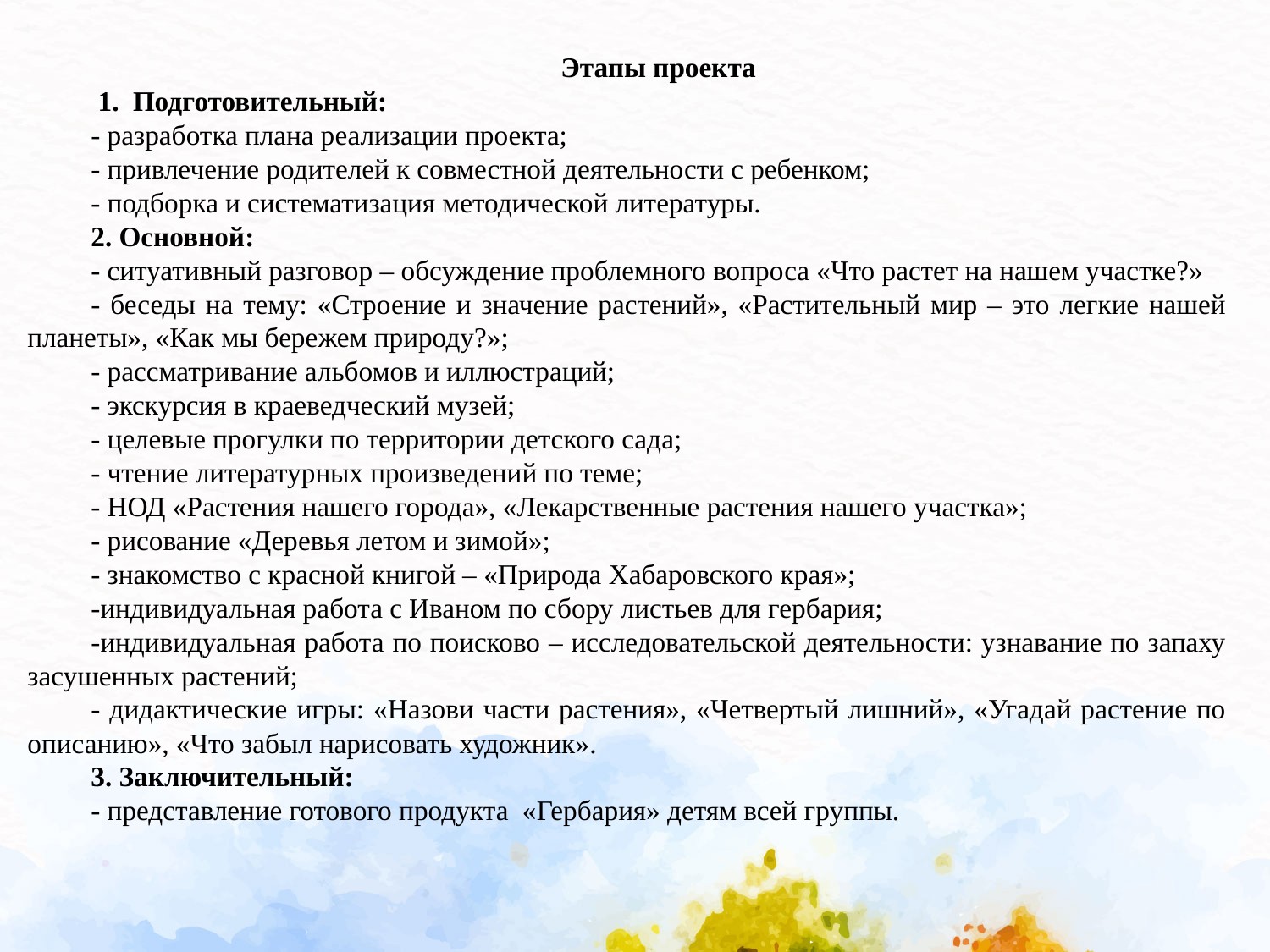

Этапы проекта
 1.  Подготовительный:
- разработка плана реализации проекта;
- привлечение родителей к совместной деятельности с ребенком;
- подборка и систематизация методической литературы.
2. Основной:
- ситуативный разговор – обсуждение проблемного вопроса «Что растет на нашем участке?»
- беседы на тему: «Строение и значение растений», «Растительный мир – это легкие нашей планеты», «Как мы бережем природу?»;
- рассматривание альбомов и иллюстраций;
- экскурсия в краеведческий музей;
- целевые прогулки по территории детского сада;
- чтение литературных произведений по теме;
- НОД «Растения нашего города», «Лекарственные растения нашего участка»;
- рисование «Деревья летом и зимой»;
- знакомство с красной книгой – «Природа Хабаровского края»;
-индивидуальная работа с Иваном по сбору листьев для гербария;
-индивидуальная работа по поисково – исследовательской деятельности: узнавание по запаху засушенных растений;
- дидактические игры: «Назови части растения», «Четвертый лишний», «Угадай растение по описанию», «Что забыл нарисовать художник».
3. Заключительный:
- представление готового продукта  «Гербария» детям всей группы.